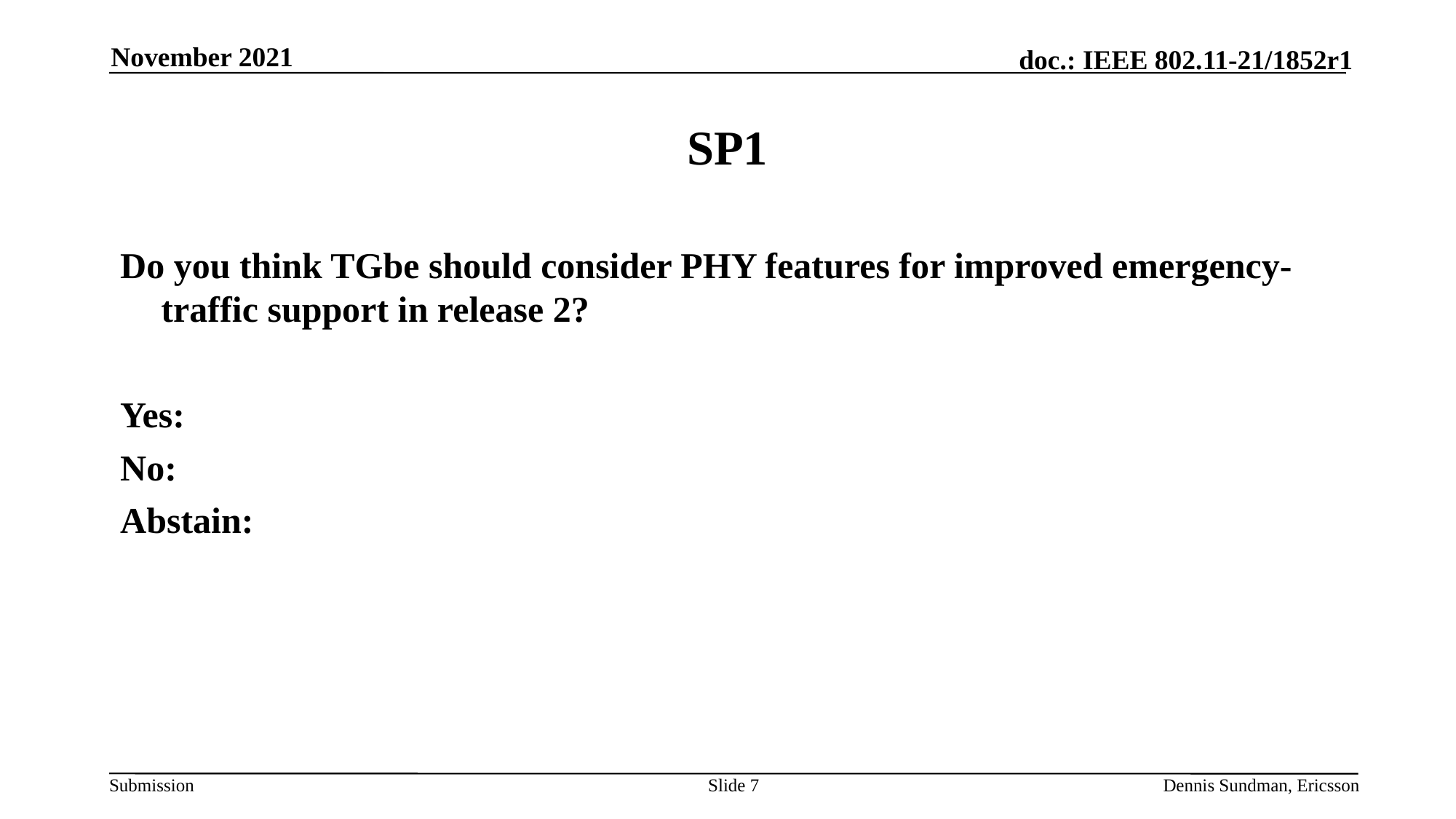

November 2021
# SP1
Do you think TGbe should consider PHY features for improved emergency-traffic support in release 2?

Yes:
No:
Abstain:
Slide 7
Dennis Sundman, Ericsson